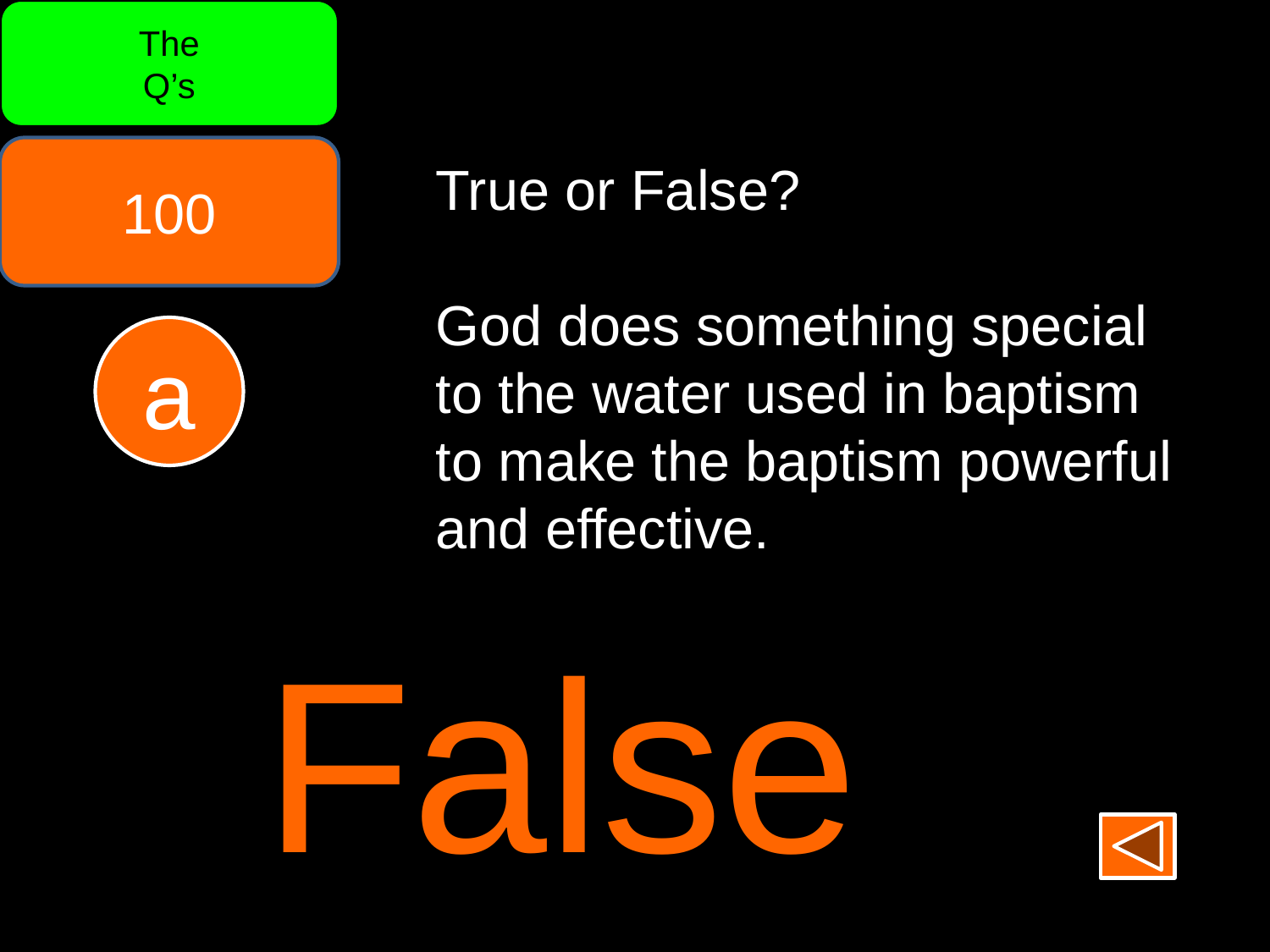

The
Q’s
100
True or False?

God does something special to the water used in baptism to make the baptism powerful and effective.
a
False